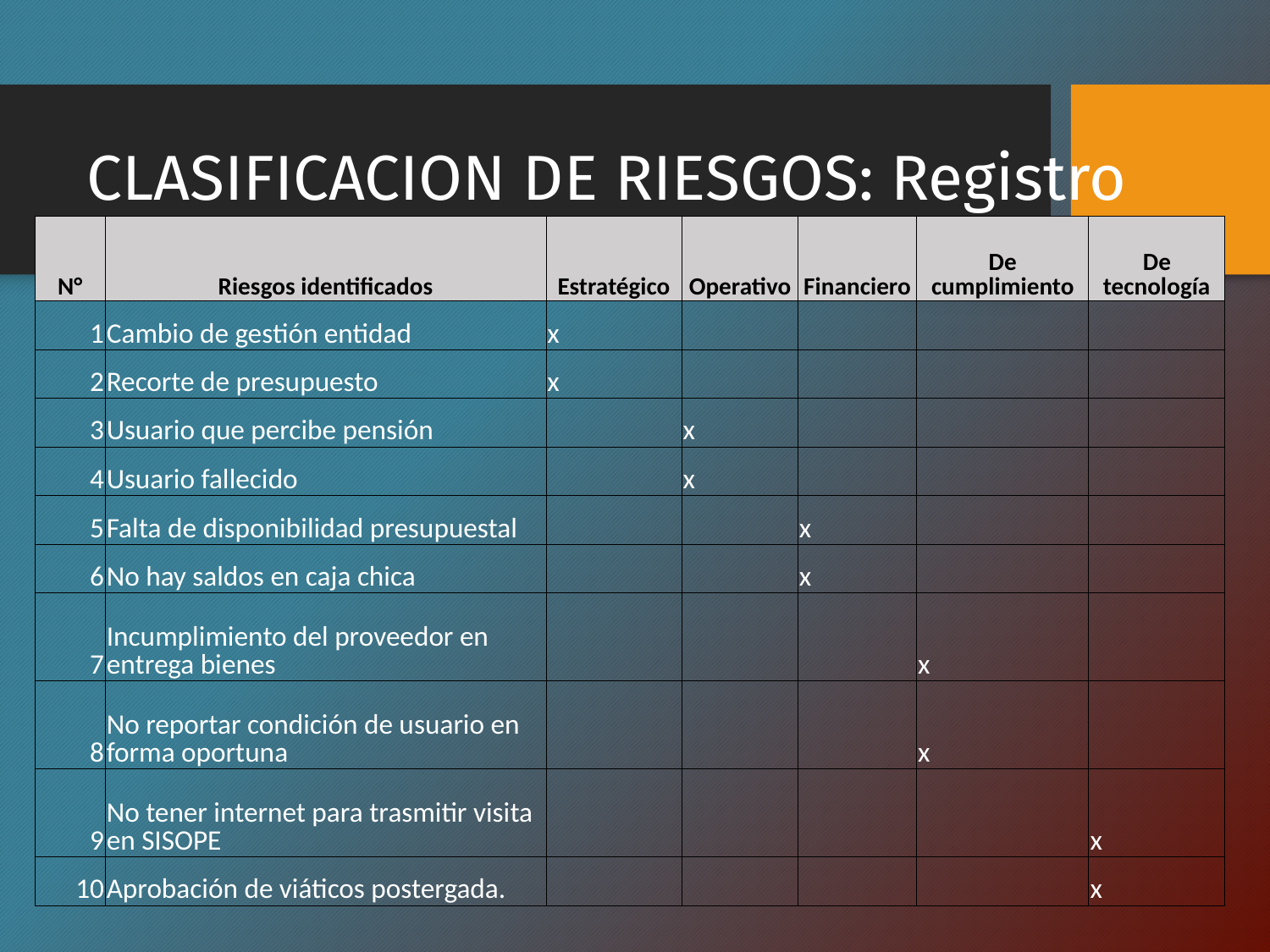

# CLASIFICACION DE RIESGOS: Registro
| N° | Riesgos identificados | Estratégico | Operativo | Financiero | De cumplimiento | De tecnología |
| --- | --- | --- | --- | --- | --- | --- |
| 1 | Cambio de gestión entidad | x |  |  |  |  |
| 2 | Recorte de presupuesto | x |  |  |  |  |
| 3 | Usuario que percibe pensión |  | x |  |  |  |
| 4 | Usuario fallecido |  | x |  |  |  |
| 5 | Falta de disponibilidad presupuestal |  |  | x |  |  |
| 6 | No hay saldos en caja chica |  |  | x |  |  |
| 7 | Incumplimiento del proveedor en entrega bienes |  |  |  | x |  |
| 8 | No reportar condición de usuario en forma oportuna |  |  |  | x |  |
| 9 | No tener internet para trasmitir visita en SISOPE |  |  |  |  | x |
| 10 | Aprobación de viáticos postergada. |  |  |  |  | x |